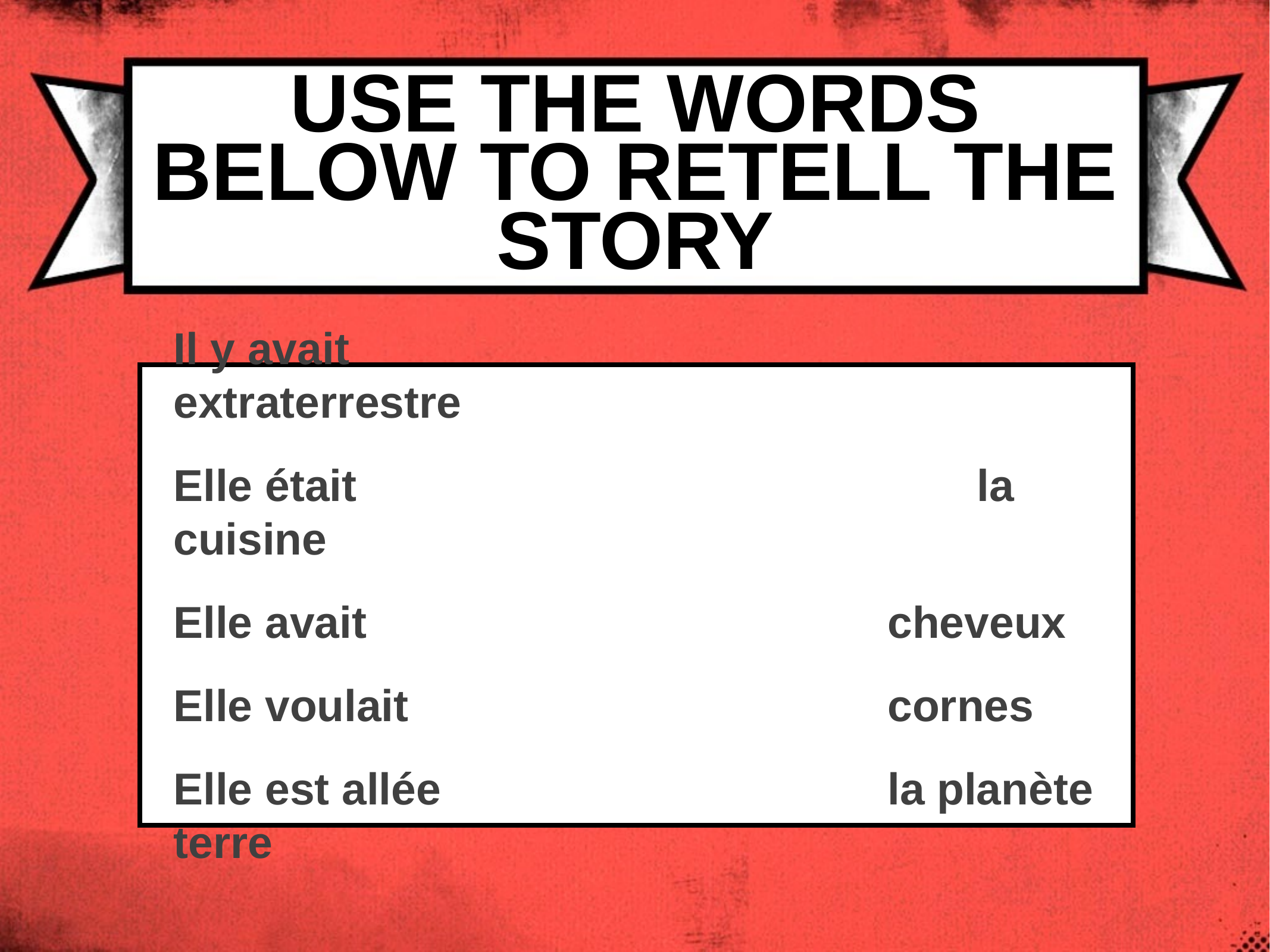

# Use the words below to retell the story
Il y avait							extraterrestre
Elle était							la cuisine
Elle avait 						cheveux
Elle voulait						cornes
Elle est allée					la planète terre